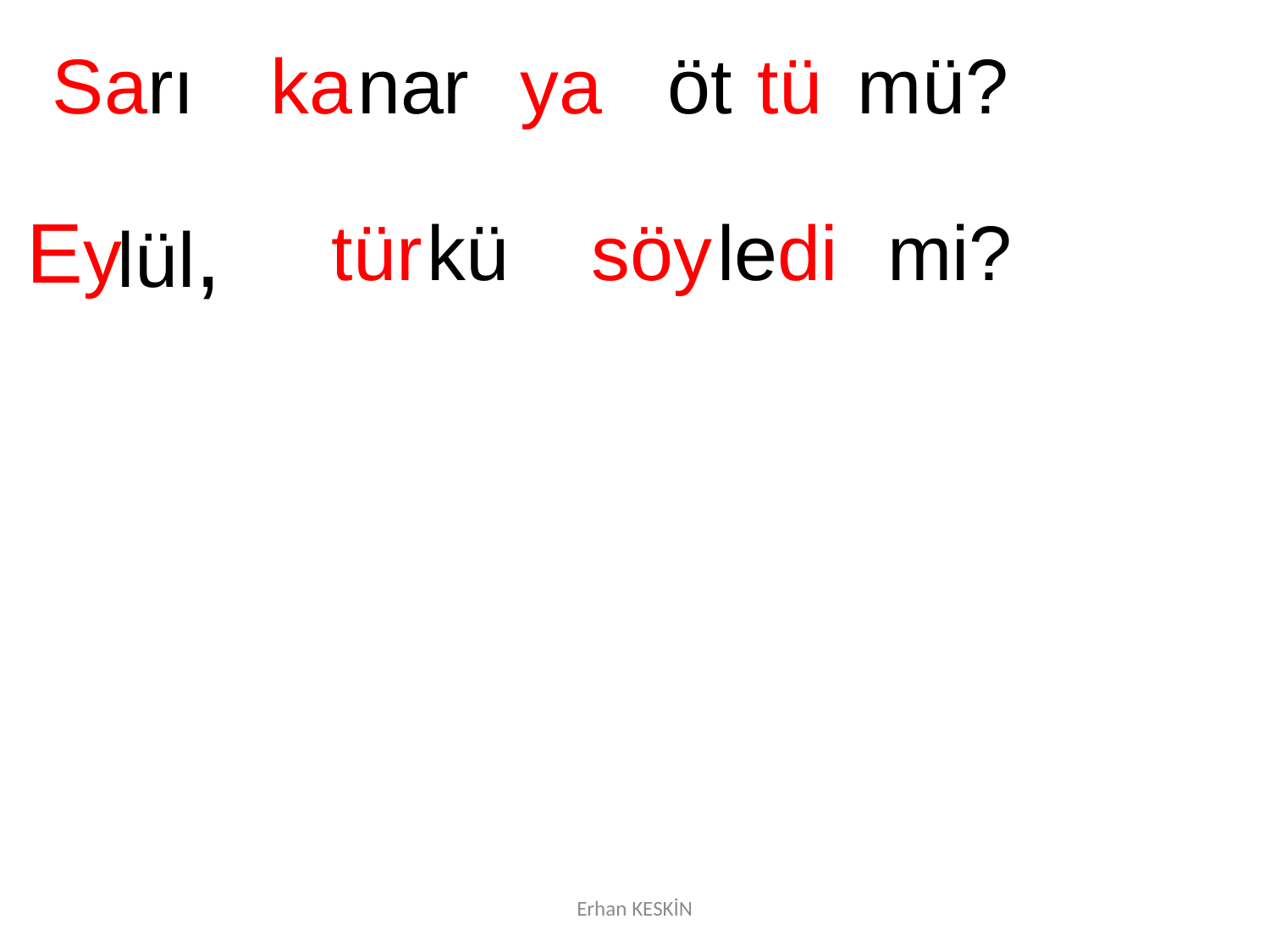

Sa
rı
ka
nar
ya
öt
tü
mü?
Ey
lül,
tür
kü
söy
le
di
mi?
Erhan KESKİN